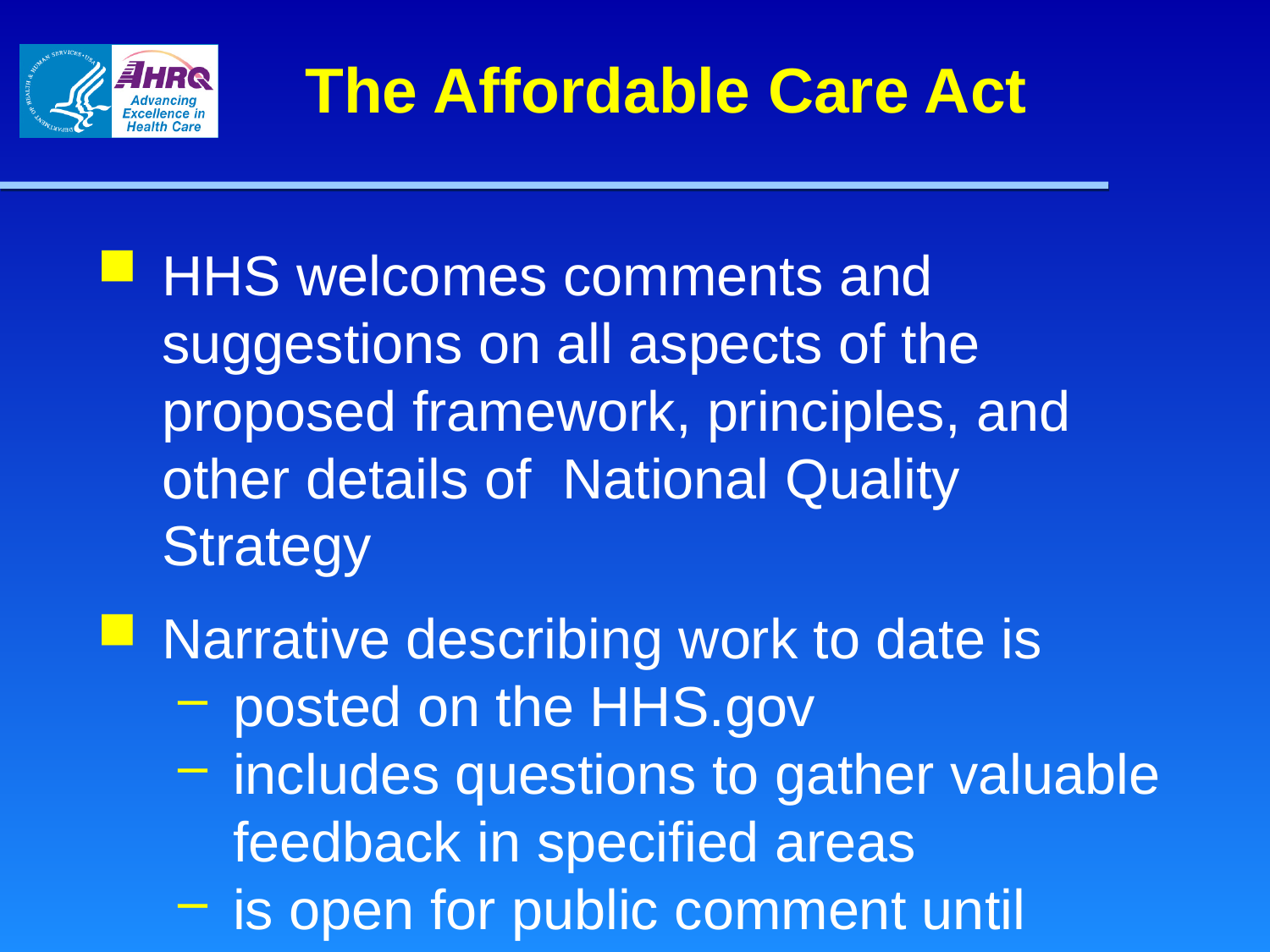

The Affordable Care Act
HHS welcomes comments and suggestions on all aspects of the proposed framework, principles, and other details of  National Quality Strategy
Narrative describing work to date is
posted on the HHS.gov
includes questions to gather valuable feedback in specified areas
is open for public comment until Oct.15